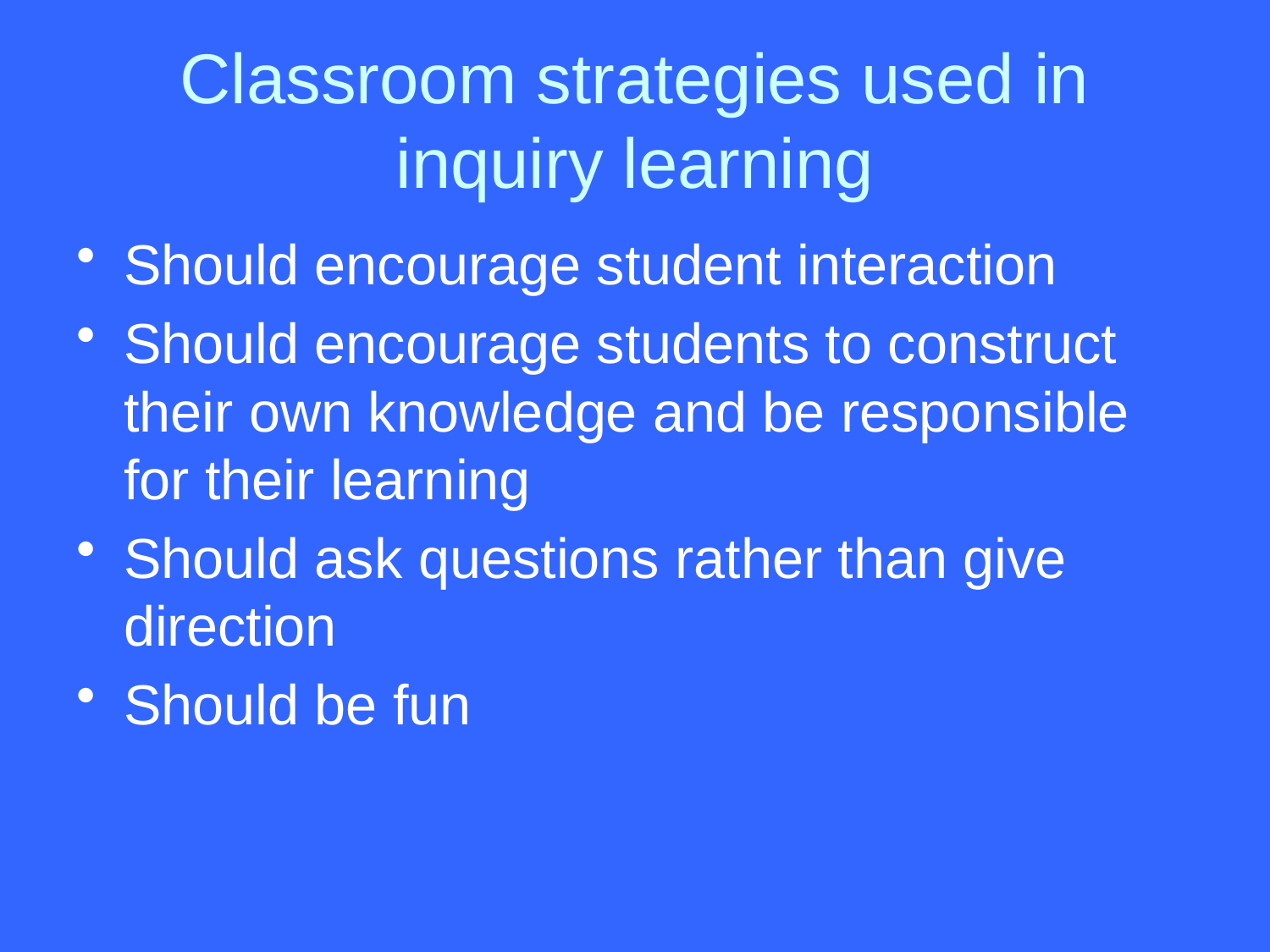

# Classroom strategies used in inquiry learning
Should encourage student interaction
Should encourage students to construct their own knowledge and be responsible for their learning
Should ask questions rather than give direction
Should be fun